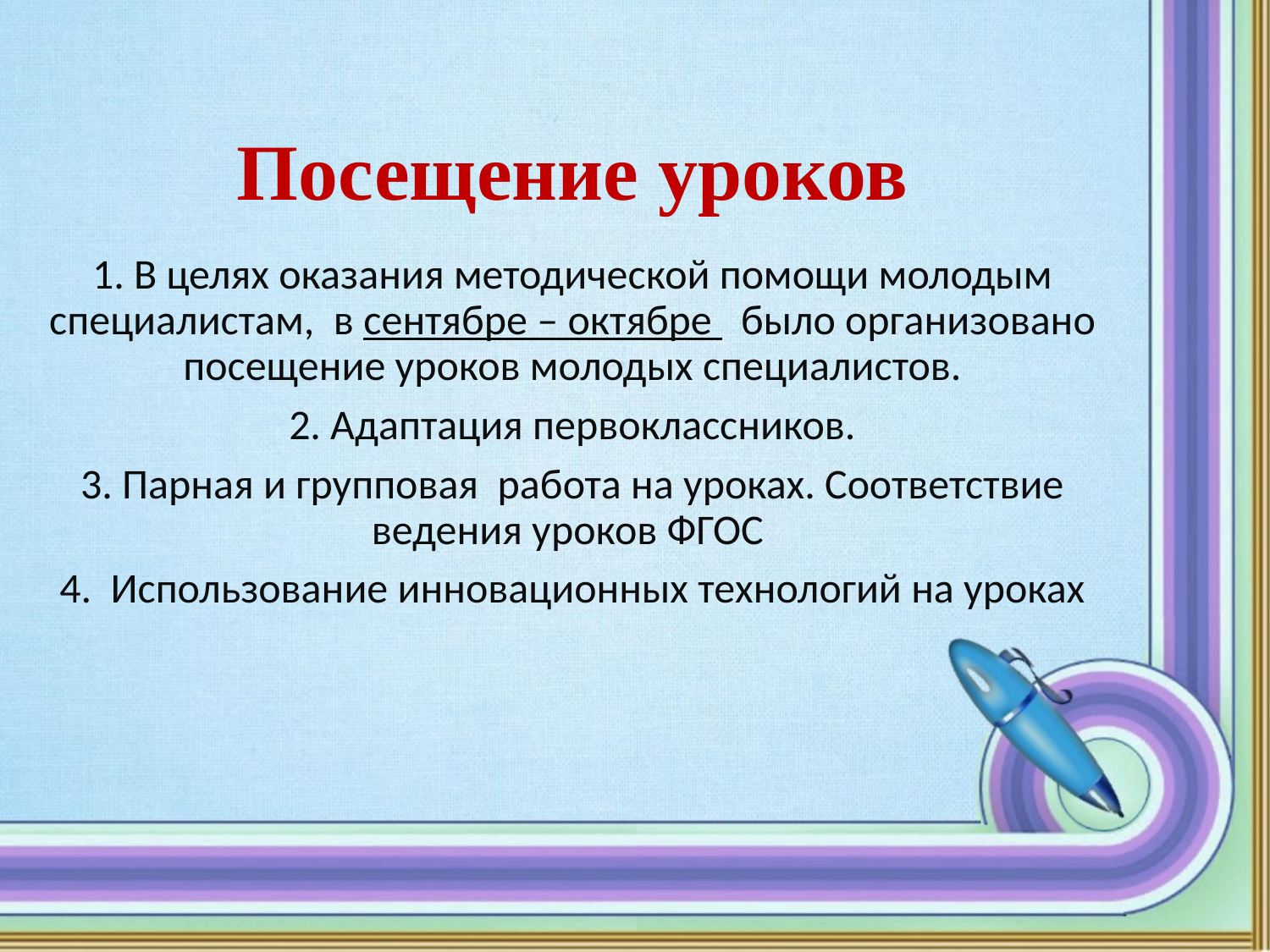

# Посещение уроков
1. В целях оказания методической помощи молодым специалистам,  в сентябре – октябре   было организовано посещение уроков молодых специалистов.
2. Адаптация первоклассников.
3. Парная и групповая  работа на уроках. Соответствие ведения уроков ФГОС
4.  Использование инновационных технологий на уроках